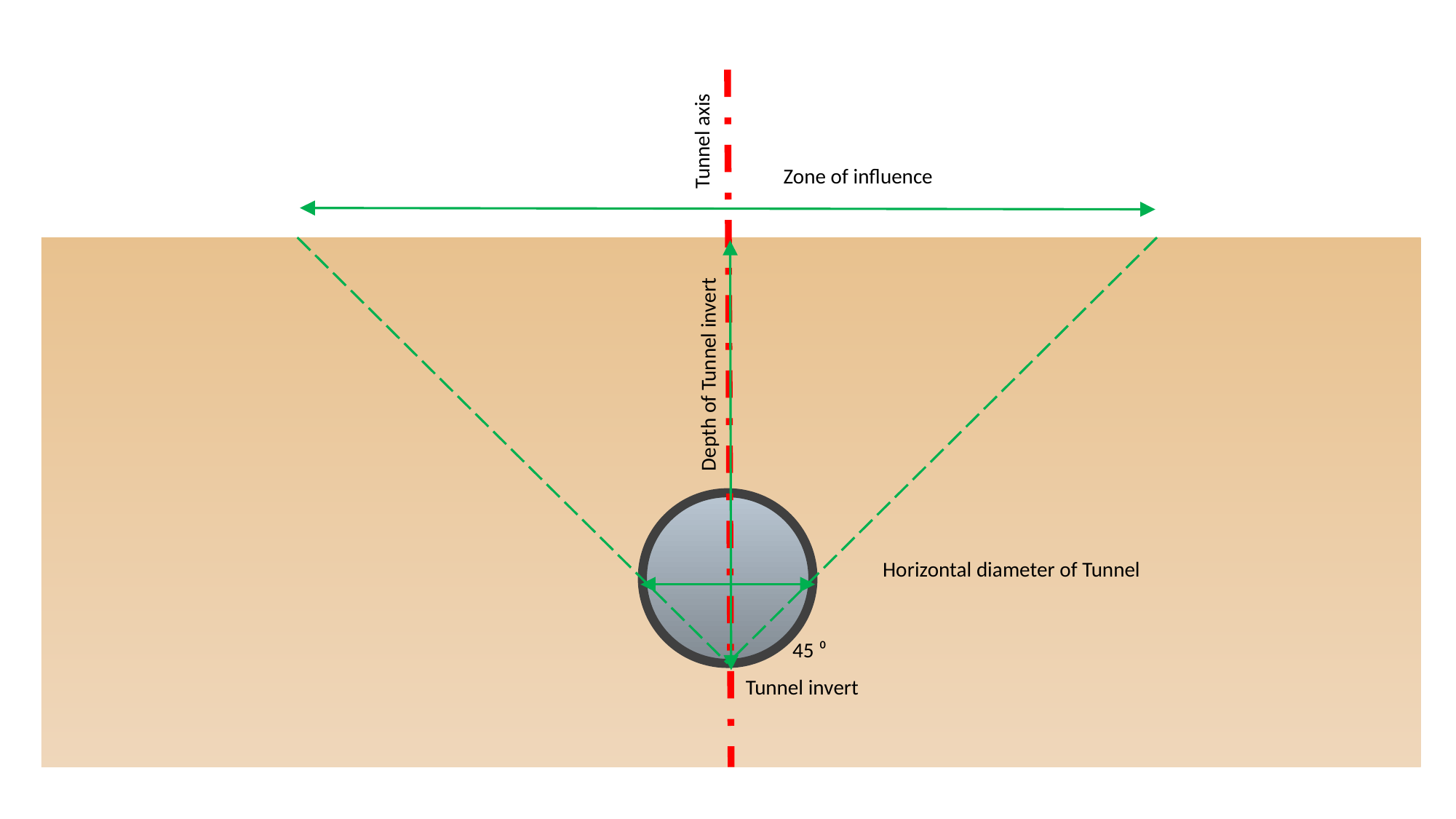

Tunnel axis
Zone of influence

Depth of Tunnel invert

Horizontal diameter of Tunnel
45 ⁰
Tunnel invert